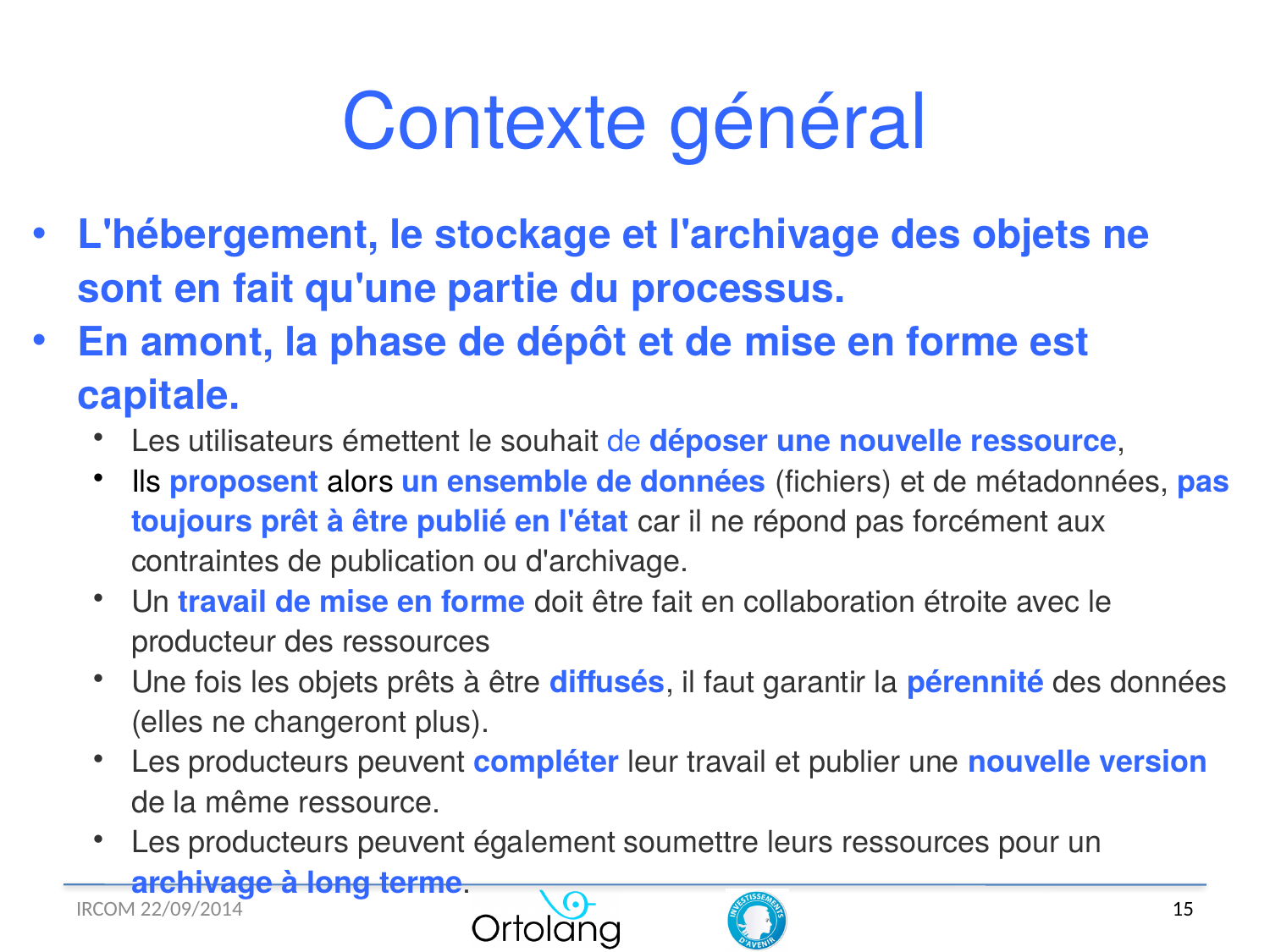

# Contexte général
L'hébergement, le stockage et l'archivage des objets ne sont en fait qu'une partie du processus.
En amont, la phase de dépôt et de mise en forme est capitale.
Les utilisateurs émettent le souhait de déposer une nouvelle ressource,
Ils proposent alors un ensemble de données (fichiers) et de métadonnées, pas toujours prêt à être publié en l'état car il ne répond pas forcément aux contraintes de publication ou d'archivage.
Un travail de mise en forme doit être fait en collaboration étroite avec le producteur des ressources
Une fois les objets prêts à être diffusés, il faut garantir la pérennité des données (elles ne changeront plus).
Les producteurs peuvent compléter leur travail et publier une nouvelle version de la même ressource.
Les producteurs peuvent également soumettre leurs ressources pour un archivage à long terme.
IRCOM 22/09/2014
15